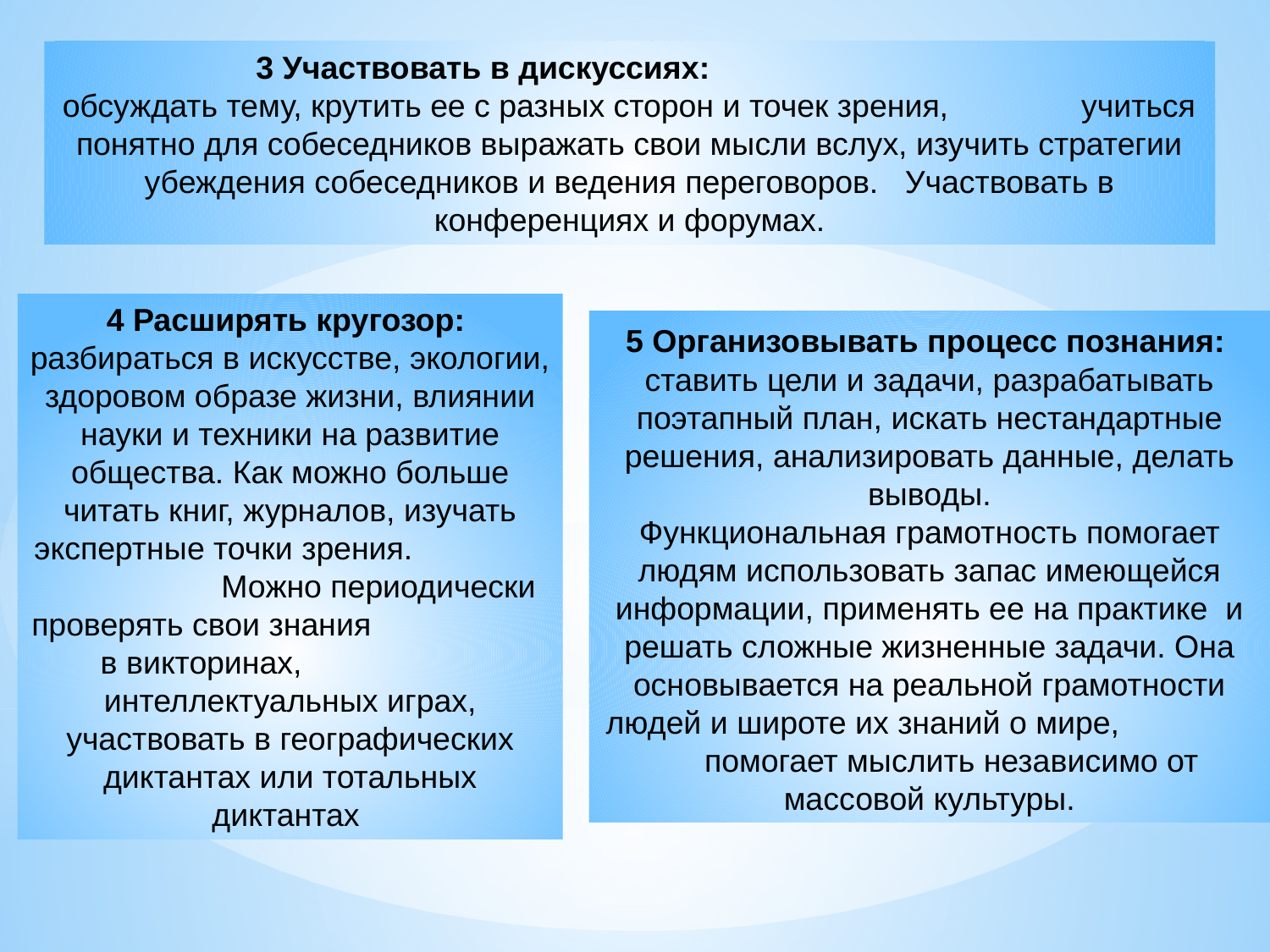

3 Участвовать в дискуссиях:
обсуждать тему, крутить ее с разных сторон и точек зрения,               учиться понятно для собеседников выражать свои мысли вслух, изучить стратегии убеждения собеседников и ведения переговоров.   Участвовать в конференциях и форумах.
4 Расширять кругозор:
разбираться в искусстве, экологии, здоровом образе жизни, влиянии науки и техники на развитие общества. Как можно больше читать книг, журналов, изучать экспертные точки зрения.                                    Можно периодически проверять свои знания                       в викторинах,                       интеллектуальных играх, участвовать в географических диктантах или тотальных диктантах
 5 Организовывать процесс познания:   ставить цели и задачи, разрабатывать поэтапный план, искать нестандартные решения, анализировать данные, делать выводы.
Функциональная грамотность помогает людям использовать запас имеющейся информации, применять ее на практике  и решать сложные жизненные задачи. Она основывается на реальной грамотности людей и широте их знаний о мире,                     помогает мыслить независимо от массовой культуры.